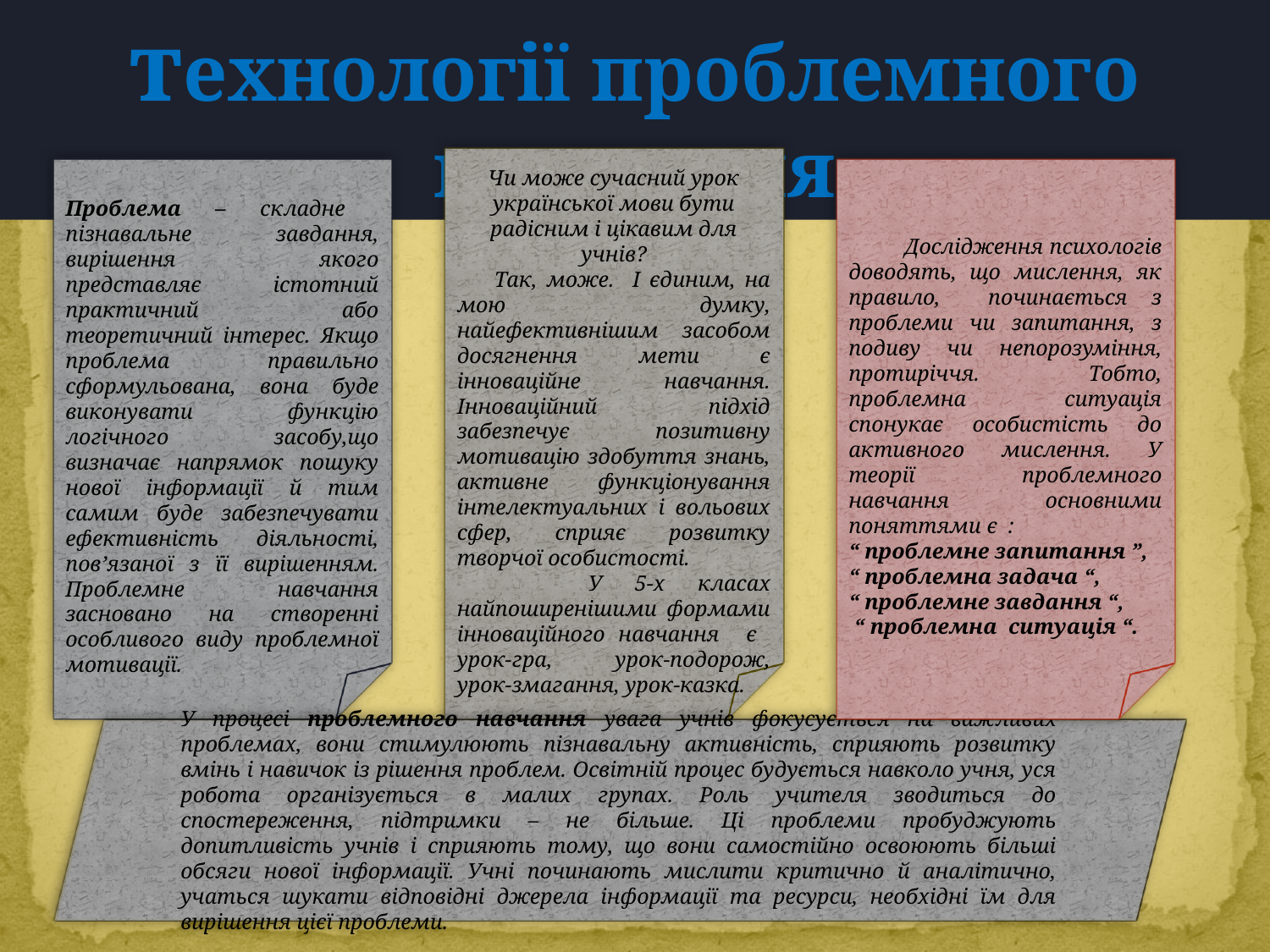

технології проблемного  навчання

Чи може сучасний урок української мови бути радісним і цікавим для учнів?
    Так, може.  І єдиним, на мою думку, найефективнішим засобом досягнення мети є інноваційне навчання. Інноваційний підхід забезпечує позитивну мотивацію здобуття знань, активне функціонування інтелектуальних і вольових сфер, сприяє розвитку творчої особистості.
    У 5-х класах найпоширенішими формами інноваційного навчання  є  урок-гра, урок-подорож, урок-змагання, урок-казка.

Проблема – складне  пізнавальне завдання, вирішення якого представляє істотний практичний або теоретичний інтерес. Якщо проблема правильно сформульована, вона буде виконувати функцію логічного засобу,що визначає напрямок пошуку нової інформації й тим самим буде забезпечувати ефективність діяльності, пов’язаної з її вирішенням. Проблемне навчання засновано на створенні особливого виду проблемної мотивації.

         Дослідження психологів доводять, що мислення, як правило,  починається з проблеми чи запитання, з подиву чи непорозуміння, протиріччя. Тобто, проблемна ситуація спонукає особистість до активного мислення. У теорії проблемного навчання основними поняттями є  :
“ проблемне запитання ”,
“ проблемна задача “,
“ проблемне завдання “,
 “ проблемна  ситуація “.

У процесі проблемного навчання увага учнів фокусується на важливих проблемах, вони стимулюють пізнавальну активність, сприяють розвитку вмінь і навичок із рішення проблем. Освітній процес будується навколо учня, уся робота організується в малих групах. Роль учителя зводиться до спостереження, підтримки – не більше. Ці проблеми пробуджують допитливість учнів і сприяють тому, що вони самостійно освоюють більші обсяги нової інформації. Учні починають мислити критично й аналітично, учаться шукати відповідні джерела інформації та ресурси, необхідні їм для вирішення цієї проблеми.